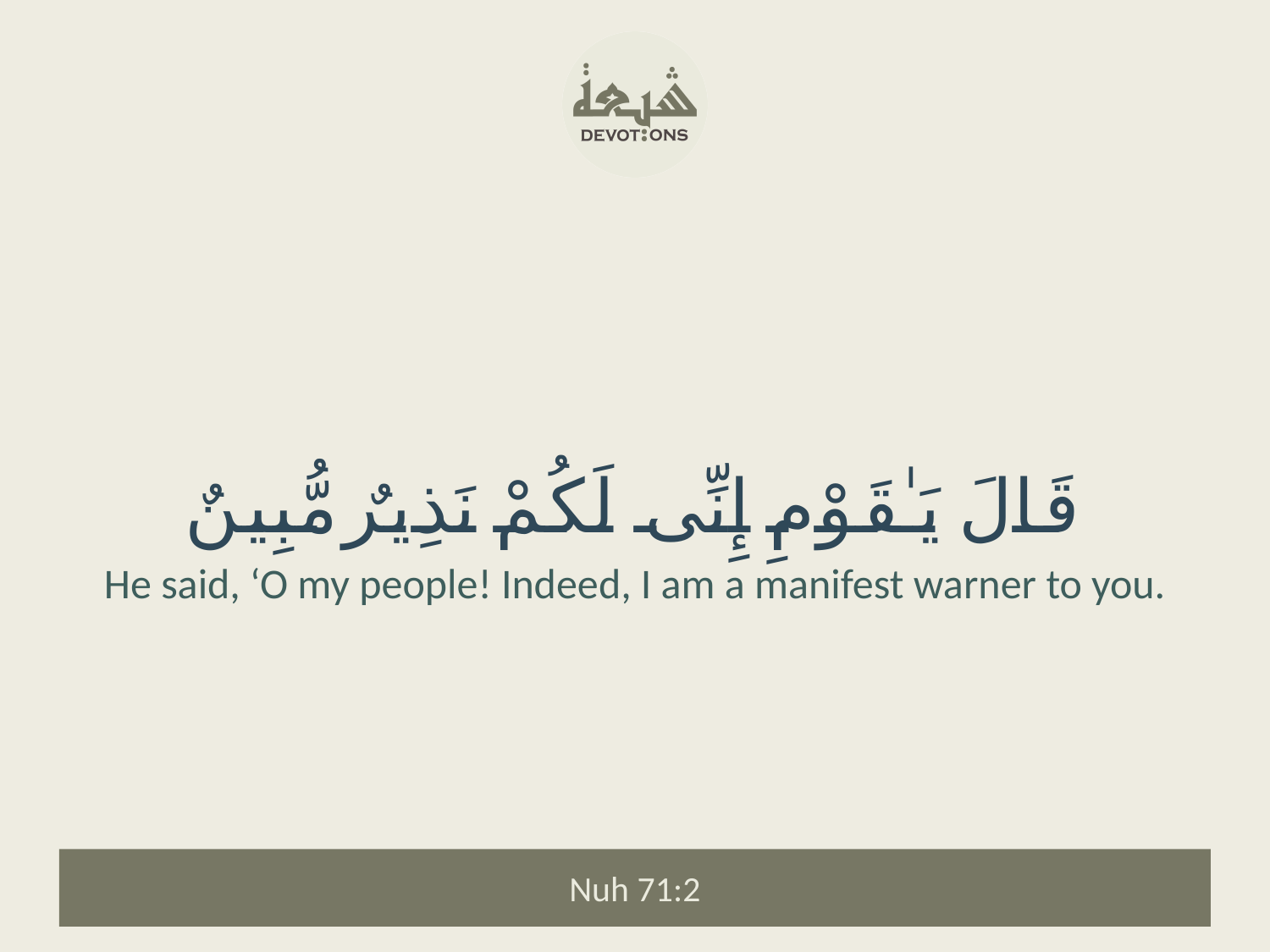

قَالَ يَـٰقَوْمِ إِنِّى لَكُمْ نَذِيرٌ مُّبِينٌ
He said, ‘O my people! Indeed, I am a manifest warner to you.
Nuh 71:2